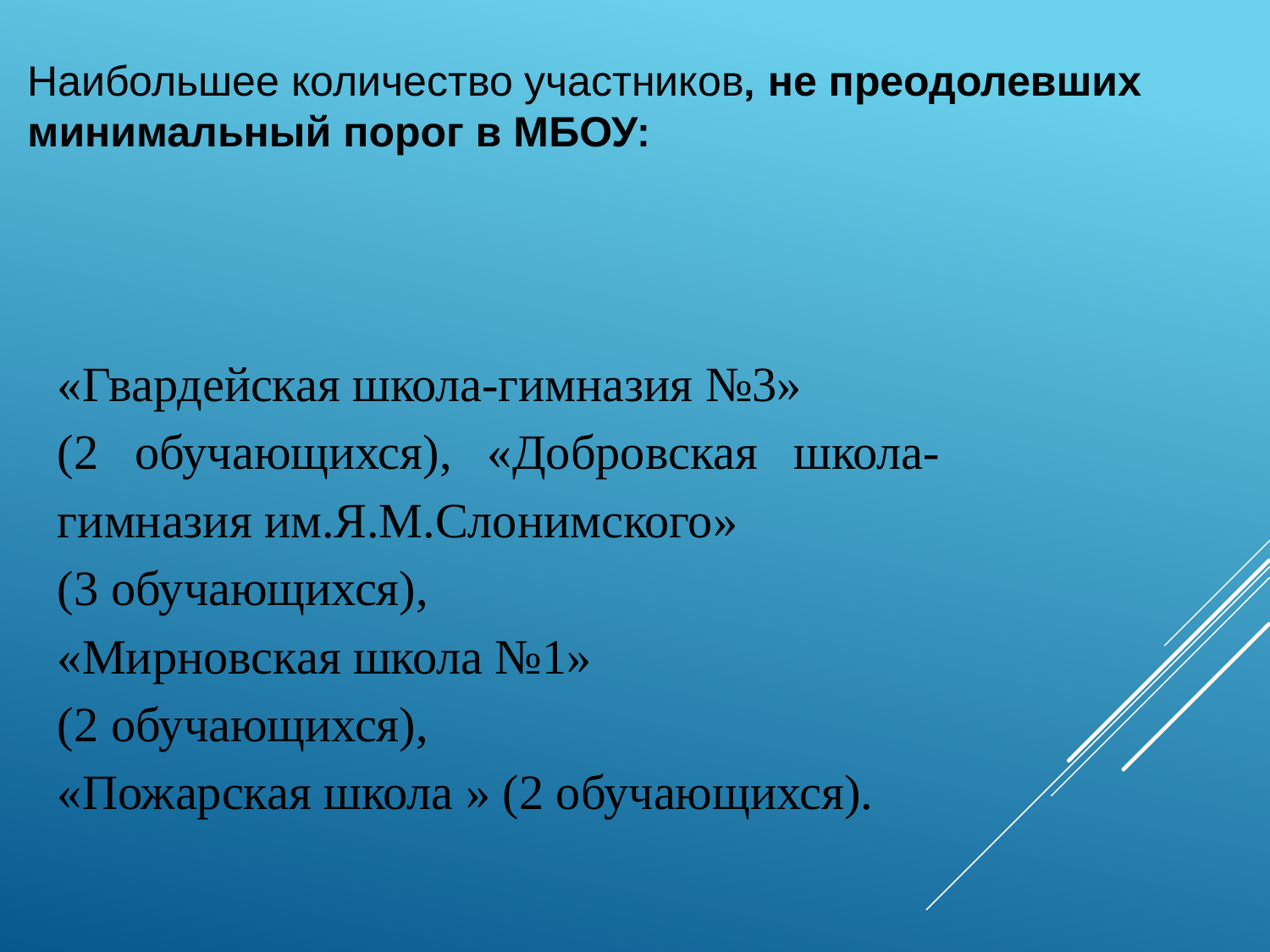

Наибольшее количество участников, не преодолевших минимальный порог в МБОУ:

«Гвардейская школа-гимназия №3»
(2 обучающихся), «Добровская школа-гимназия им.Я.М.Слонимского»
(3 обучающихся),
«Мирновская школа №1»
(2 обучающихся),
«Пожарская школа » (2 обучающихся).